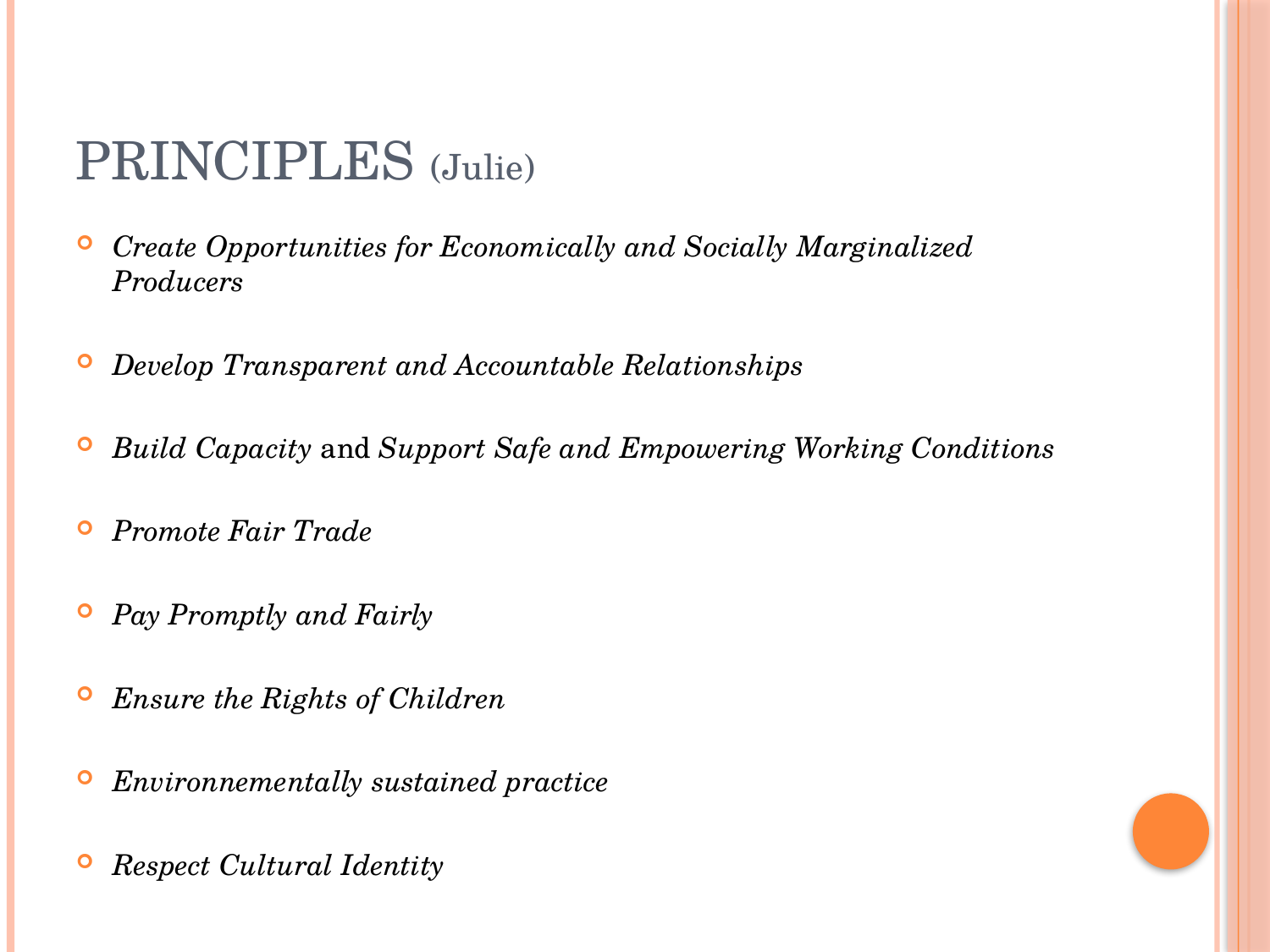

# Principles (Julie)
Create Opportunities for Economically and Socially Marginalized Producers

Develop Transparent and Accountable Relationships

Build Capacity and Support Safe and Empowering Working Conditions

Promote Fair Trade

Pay Promptly and Fairly

Ensure the Rights of Children

Environnementally sustained practice

Respect Cultural Identity